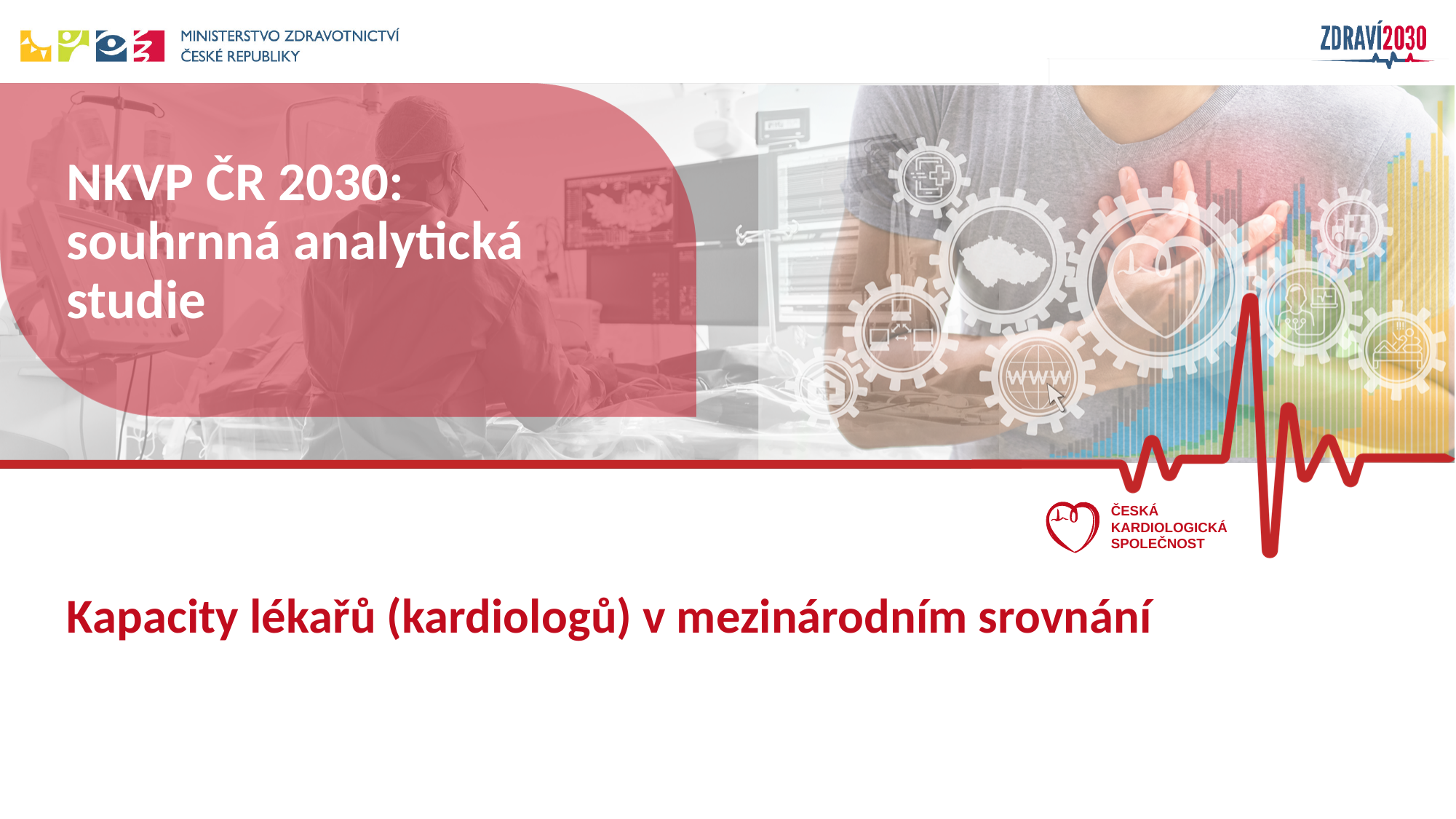

# NKVP ČR 2030: souhrnná analytická studie
Kapacity lékařů (kardiologů) v mezinárodním srovnání